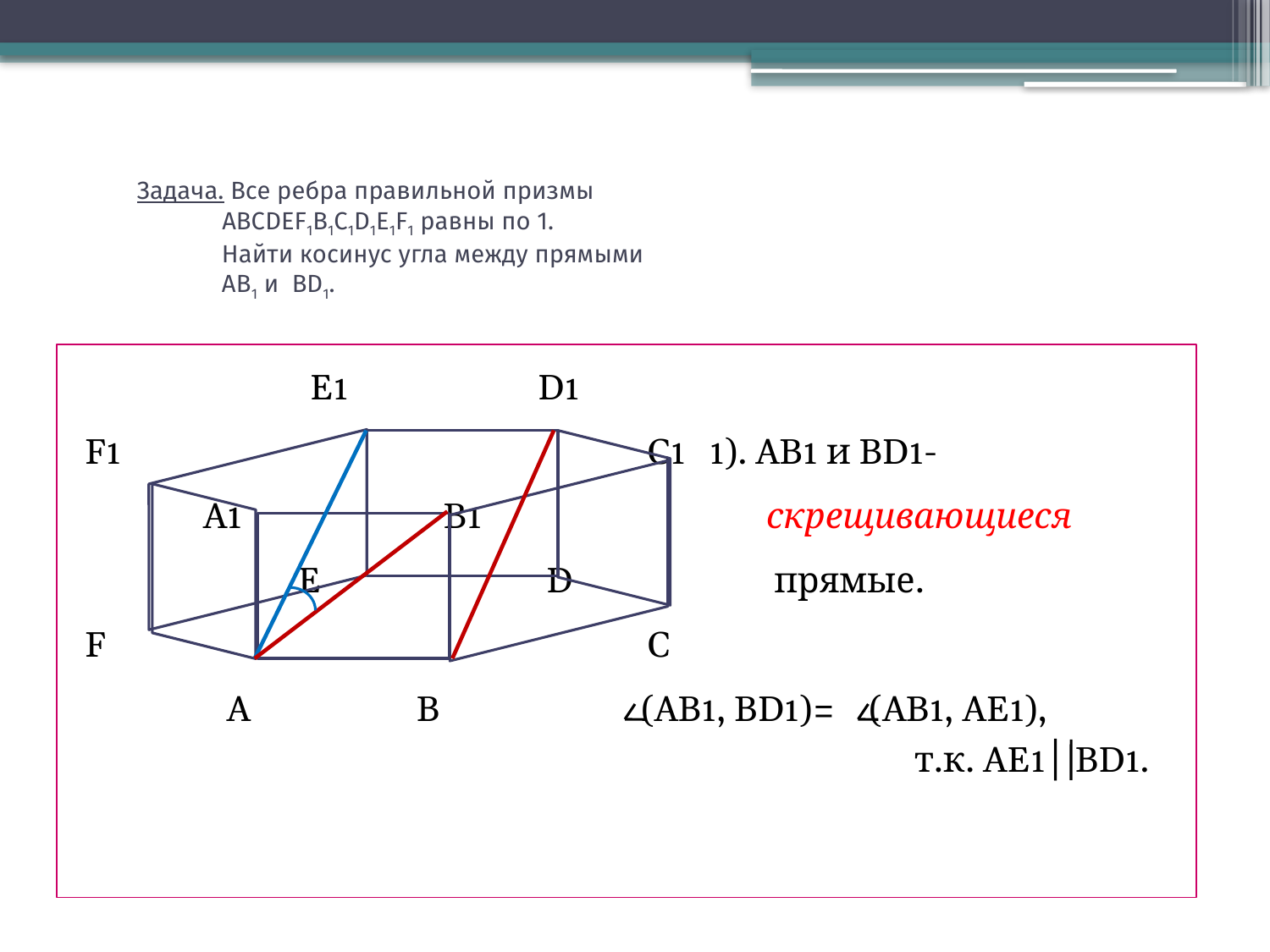

# Задача. Все ребра правильной призмы ABCDEF1B1C1D1E1F1 равны по 1. Найти косинус угла между прямыми AB1 и  BD1.
                   E1                D1
F1                                             C1  1). AB1 и BD1-
          A1                 B1                        скрещивающиеся
                  E                   D                 прямые.
F                                              C
            A              B                 (AB1, BD1)=    (AB1, AE1),
                                                                                                  т.к. AE1│ BD1.